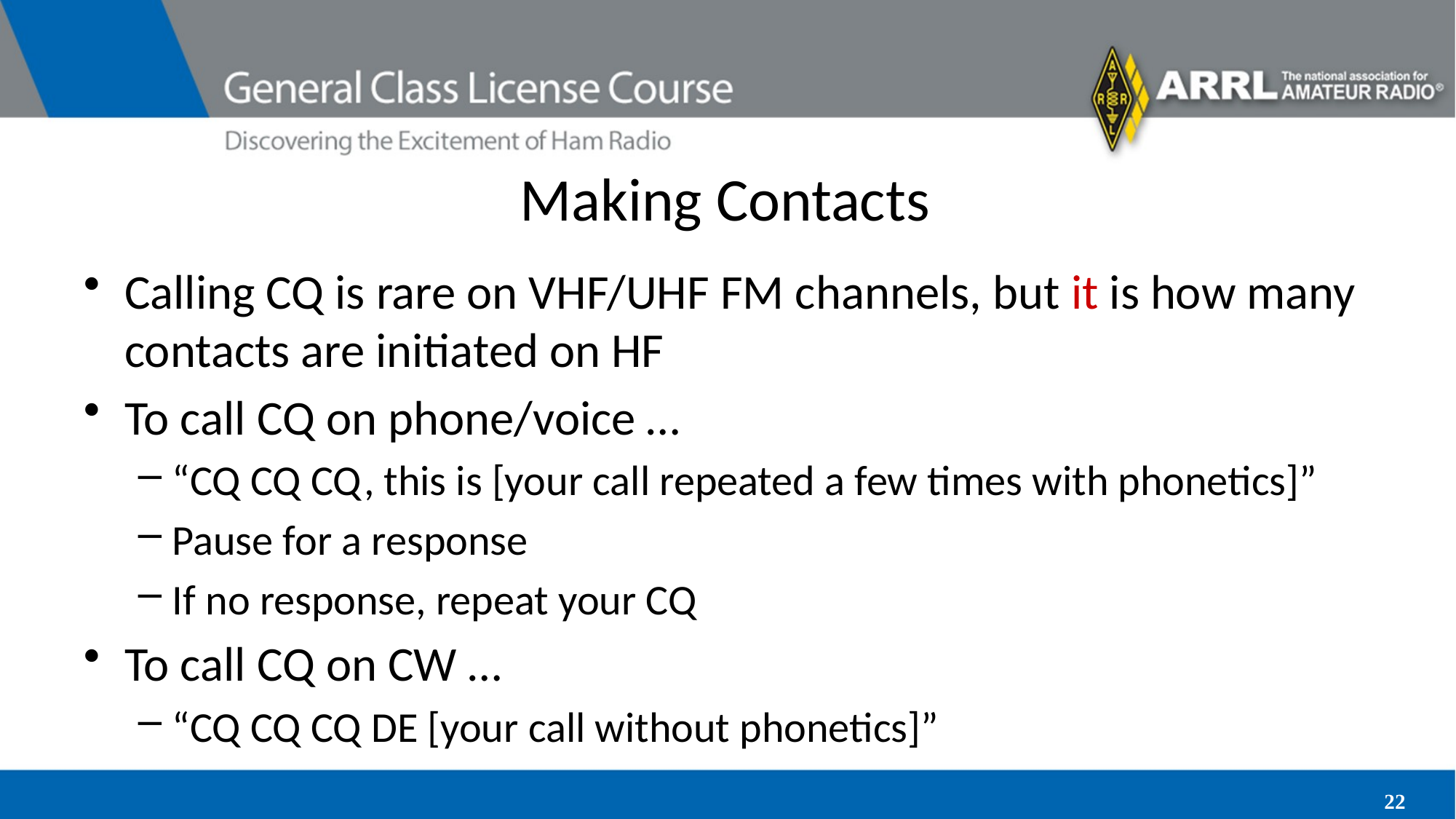

# Making Contacts
Calling CQ is rare on VHF/UHF FM channels, but it is how many contacts are initiated on HF
To call CQ on phone/voice …
“CQ CQ CQ, this is [your call repeated a few times with phonetics]”
Pause for a response
If no response, repeat your CQ
To call CQ on CW …
“CQ CQ CQ DE [your call without phonetics]”